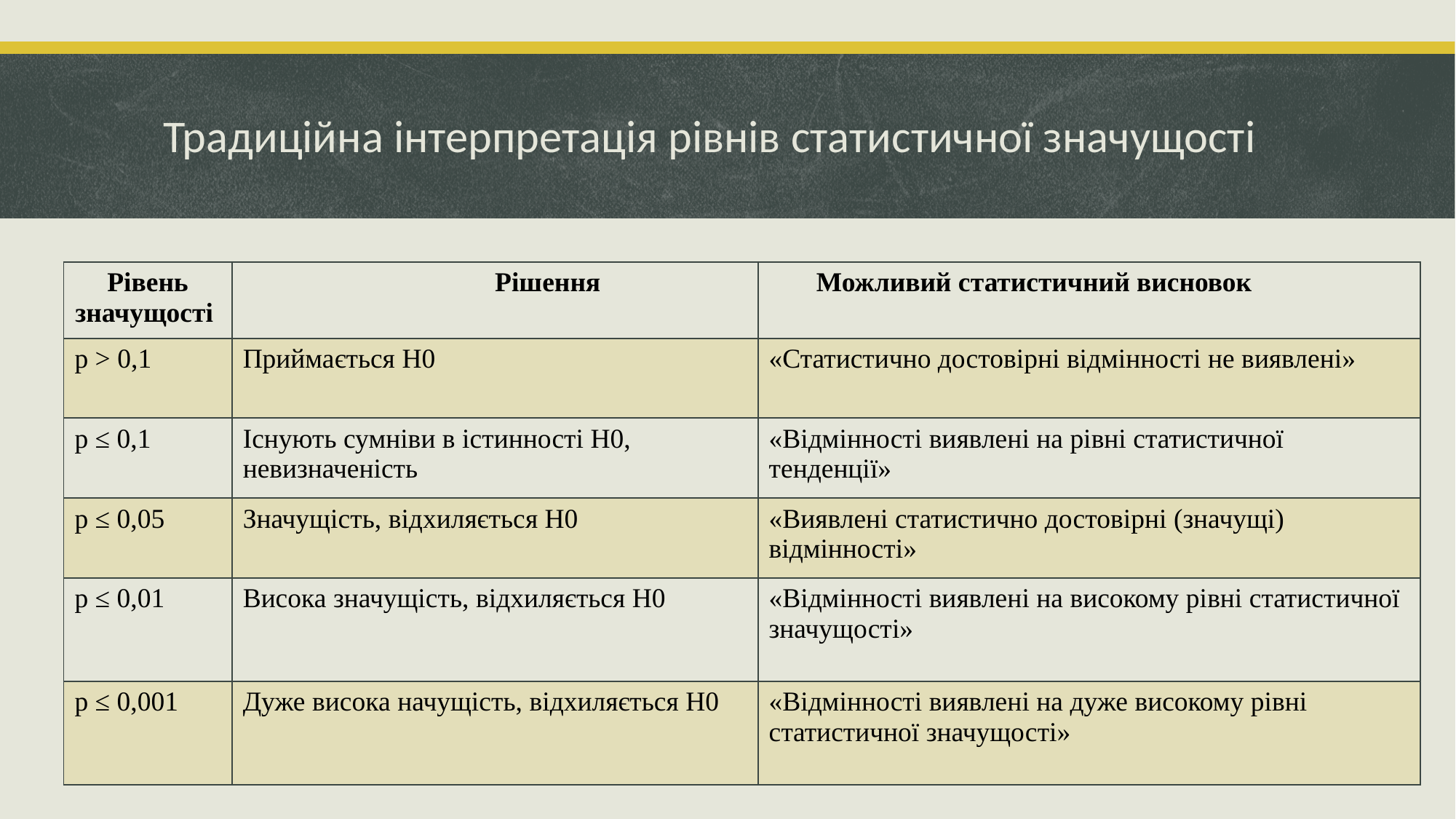

# Традиційна інтерпретація рівнів статистичної значущості
| Рівень значущості | Рішення | Можливий статистичний висновок |
| --- | --- | --- |
| р > 0,1 | Приймається Н0 | «Статистично достовірні відмінності не виявлені» |
| р ≤ 0,1 | Існують сумніви в істинності Н0, невизначеність | «Відмінності виявлені на рівні статистичної тенденції» |
| р ≤ 0,05 | Значущість, відхиляється Н0 | «Виявлені статистично достовірні (значущі) відмінності» |
| р ≤ 0,01 | Висока значущість, відхиляється Н0 | «Відмінності виявлені на високому рівні статистичної значущості» |
| р ≤ 0,001 | Дуже висока начущість, відхиляється Н0 | «Відмінності виявлені на дуже високому рівні статистичної значущості» |